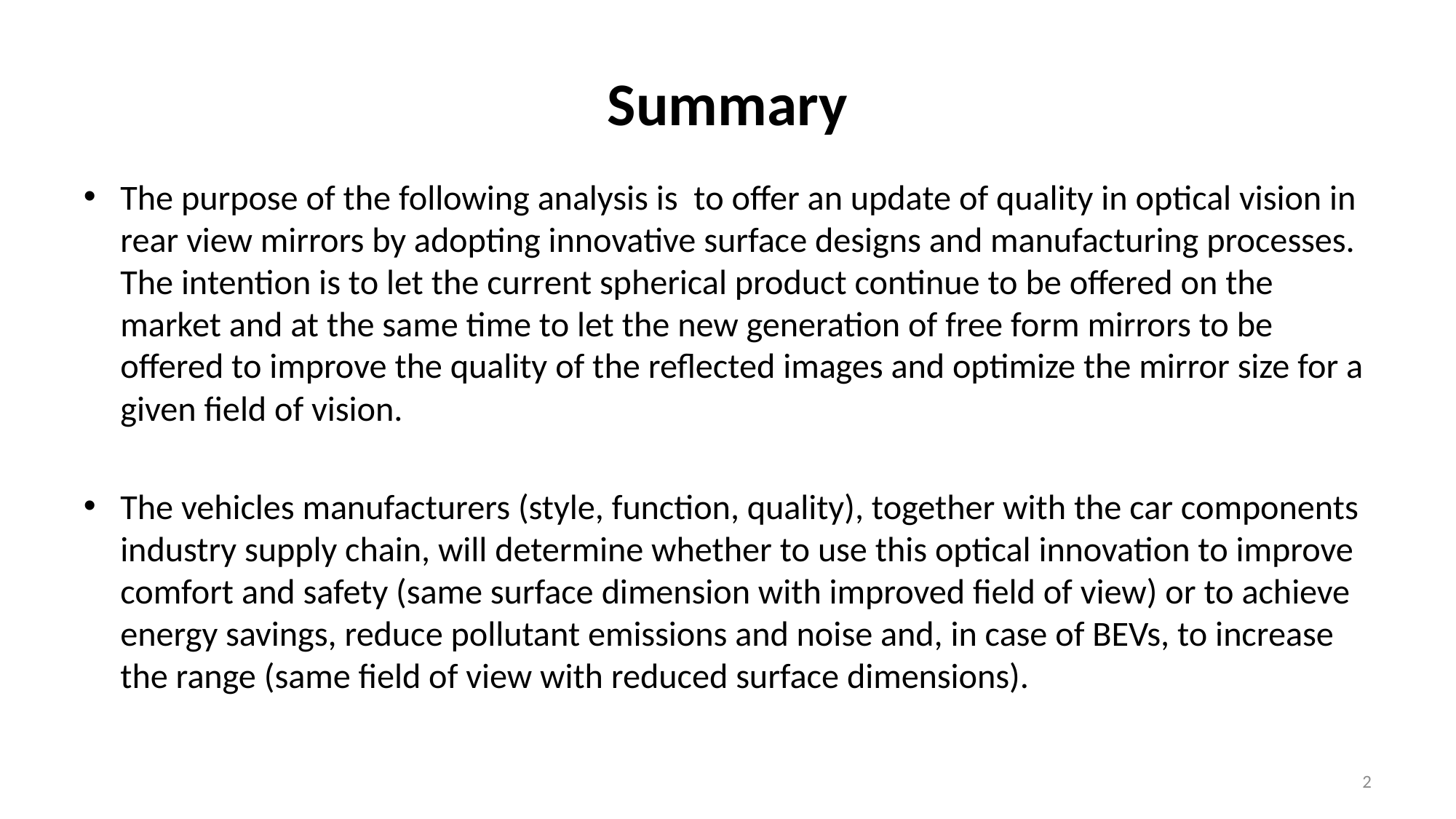

# Summary
The purpose of the following analysis is  to offer an update of quality in optical vision in rear view mirrors by adopting innovative surface designs and manufacturing processes. The intention is to let the current spherical product continue to be offered on the market and at the same time to let the new generation of free form mirrors to be offered to improve the quality of the reflected images and optimize the mirror size for a given field of vision.

The vehicles manufacturers (style, function, quality), together with the car components industry supply chain, will determine whether to use this optical innovation to improve comfort and safety (same surface dimension with improved field of view) or to achieve energy savings, reduce pollutant emissions and noise and, in case of BEVs, to increase the range (same field of view with reduced surface dimensions).

2